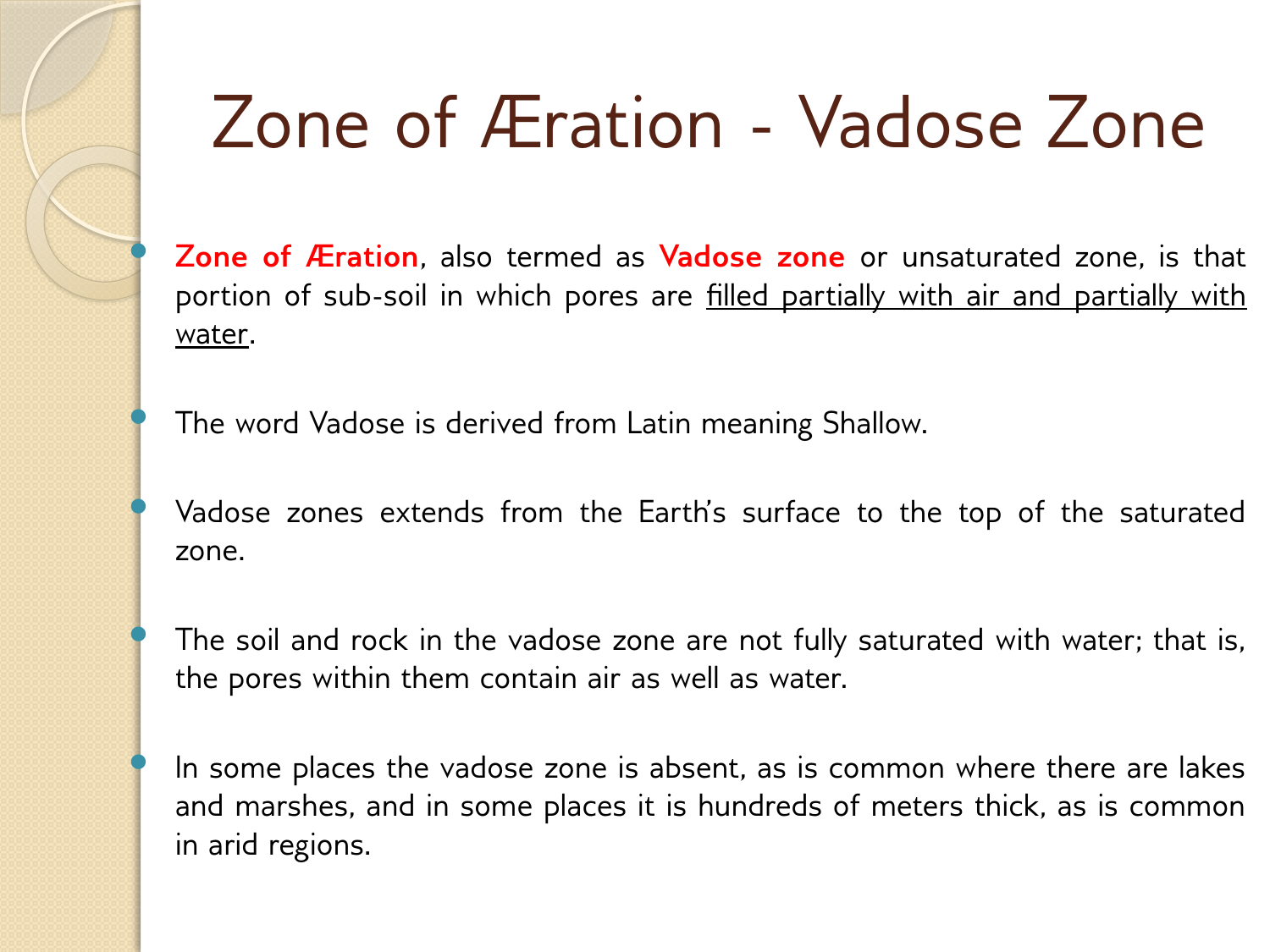

# Zone of Aeration - Vadose Zone
Zone of Aeration, also termed as Vadose zone or unsaturated zone, is that portion of sub-soil in which pores are filled partially with air and partially with water.

The word Vadose is derived from Latin meaning Shallow.

Vadose zones extends from the Earth’s surface to the top of the saturated zone.

The soil and rock in the vadose zone are not fully saturated with water; that is, the pores within them contain air as well as water.

In some places the vadose zone is absent, as is common where there are lakes and marshes, and in some places it is hundreds of meters thick, as is common in arid regions.